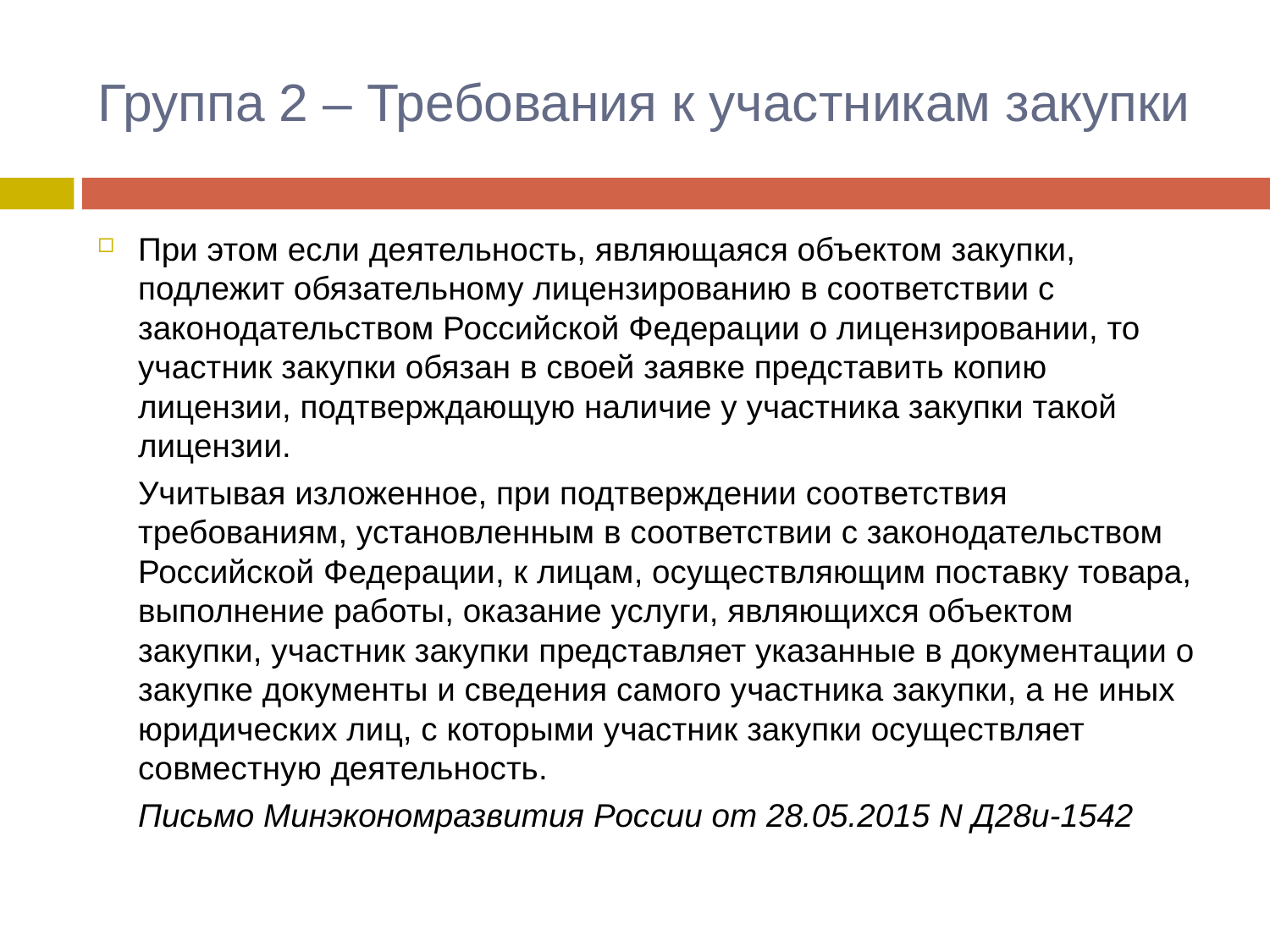

# Группа 2 – Требования к участникам закупки
При этом если деятельность, являющаяся объектом закупки, подлежит обязательному лицензированию в соответствии с законодательством Российской Федерации о лицензировании, то участник закупки обязан в своей заявке представить копию лицензии, подтверждающую наличие у участника закупки такой лицензии.
	Учитывая изложенное, при подтверждении соответствия требованиям, установленным в соответствии с законодательством Российской Федерации, к лицам, осуществляющим поставку товара, выполнение работы, оказание услуги, являющихся объектом закупки, участник закупки представляет указанные в документации о закупке документы и сведения самого участника закупки, а не иных юридических лиц, с которыми участник закупки осуществляет совместную деятельность.
	Письмо Минэкономразвития России от 28.05.2015 N Д28и-1542